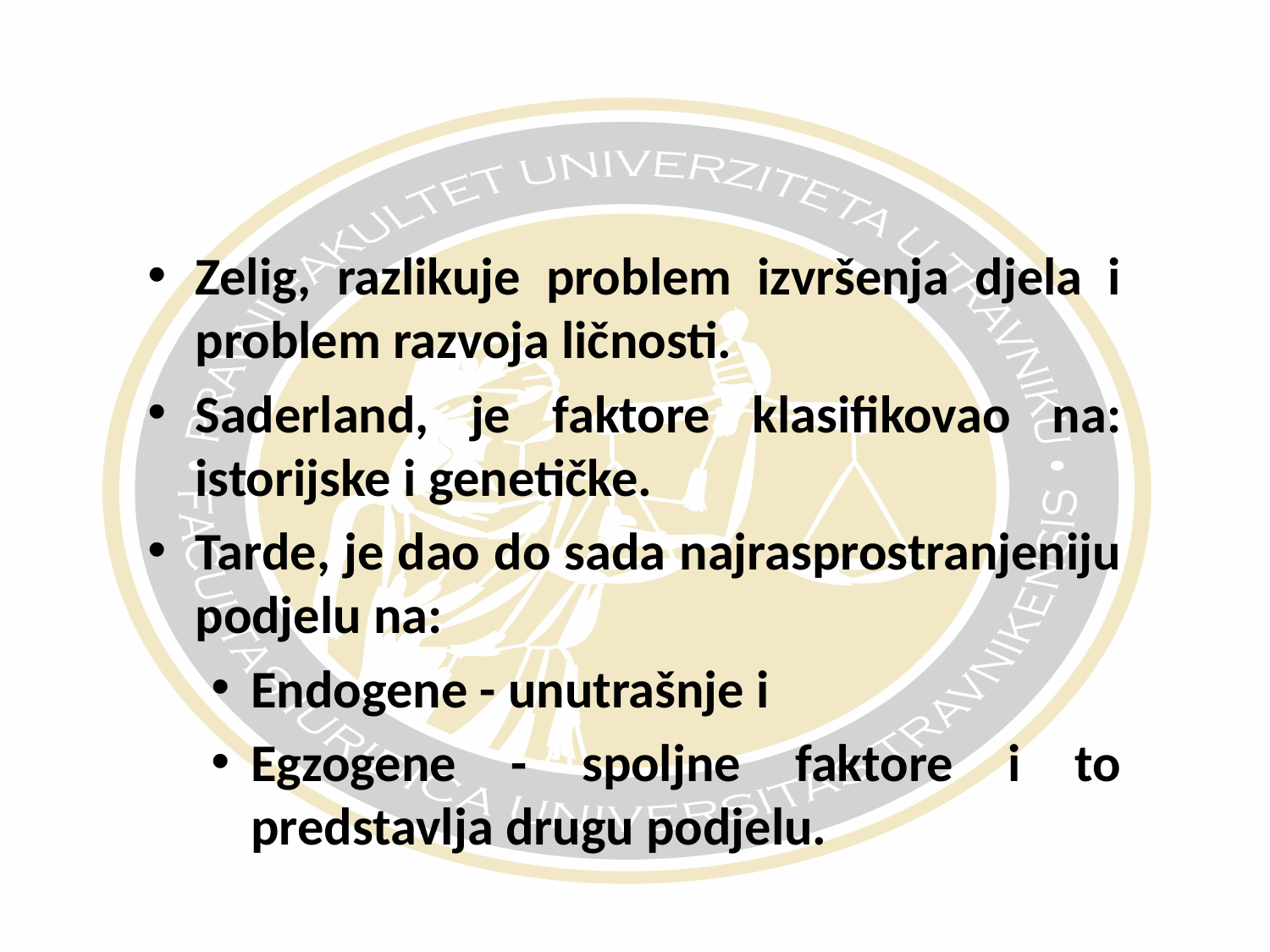

#
Zelig, razlikuje problem izvršenja djela i problem razvoja ličnosti.
Saderland, je faktore klasifikovao na: istorijske i genetičke.
Tarde, je dao do sada najrasprostranjeniju podjelu na:
Endogene - unutrašnje i
Egzogene - spoljne faktore i to predstavlja drugu podjelu.